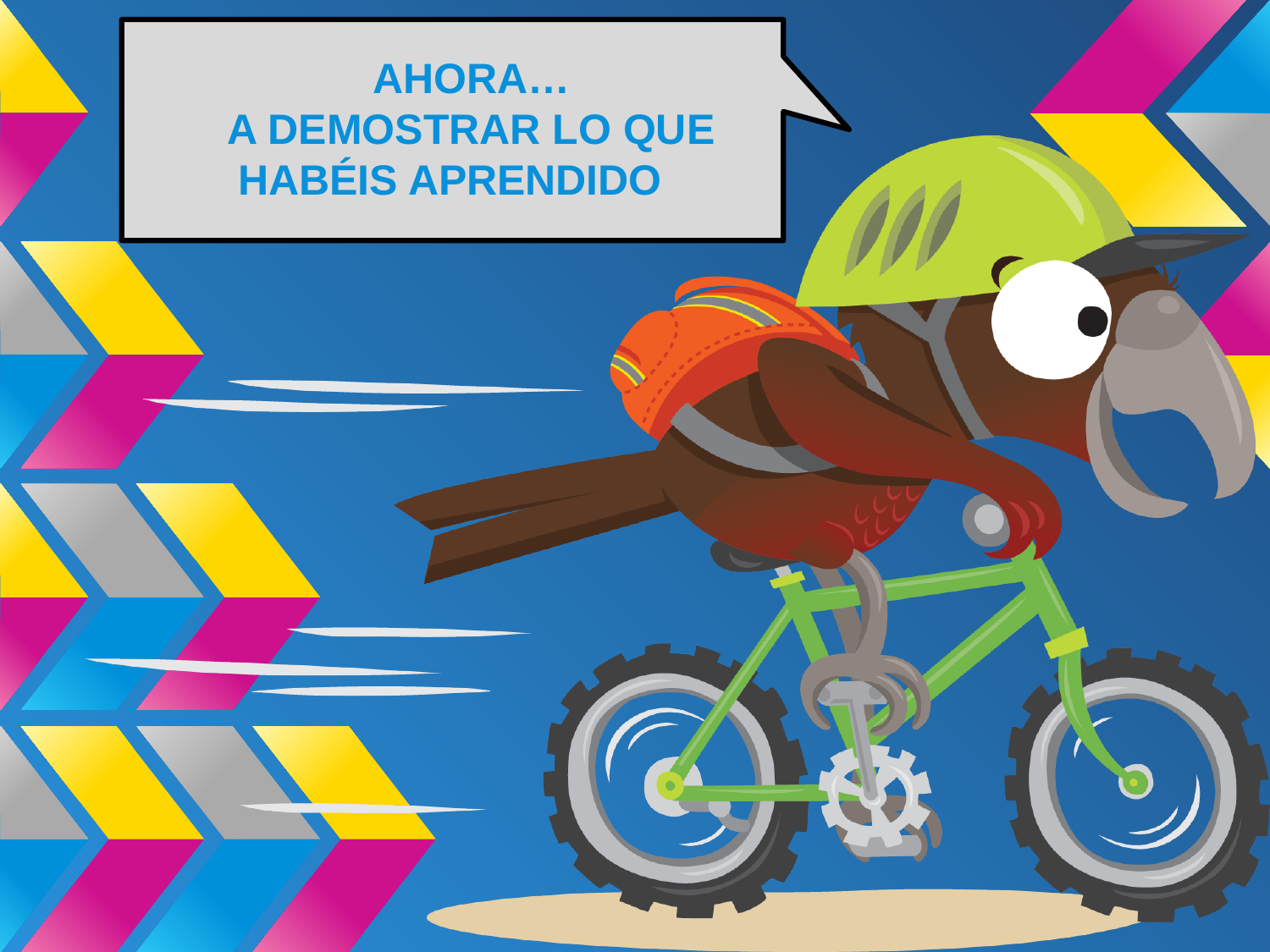

# AHORA…
A DEMOSTRAR LO QUE HABÉIS APRENDIDO